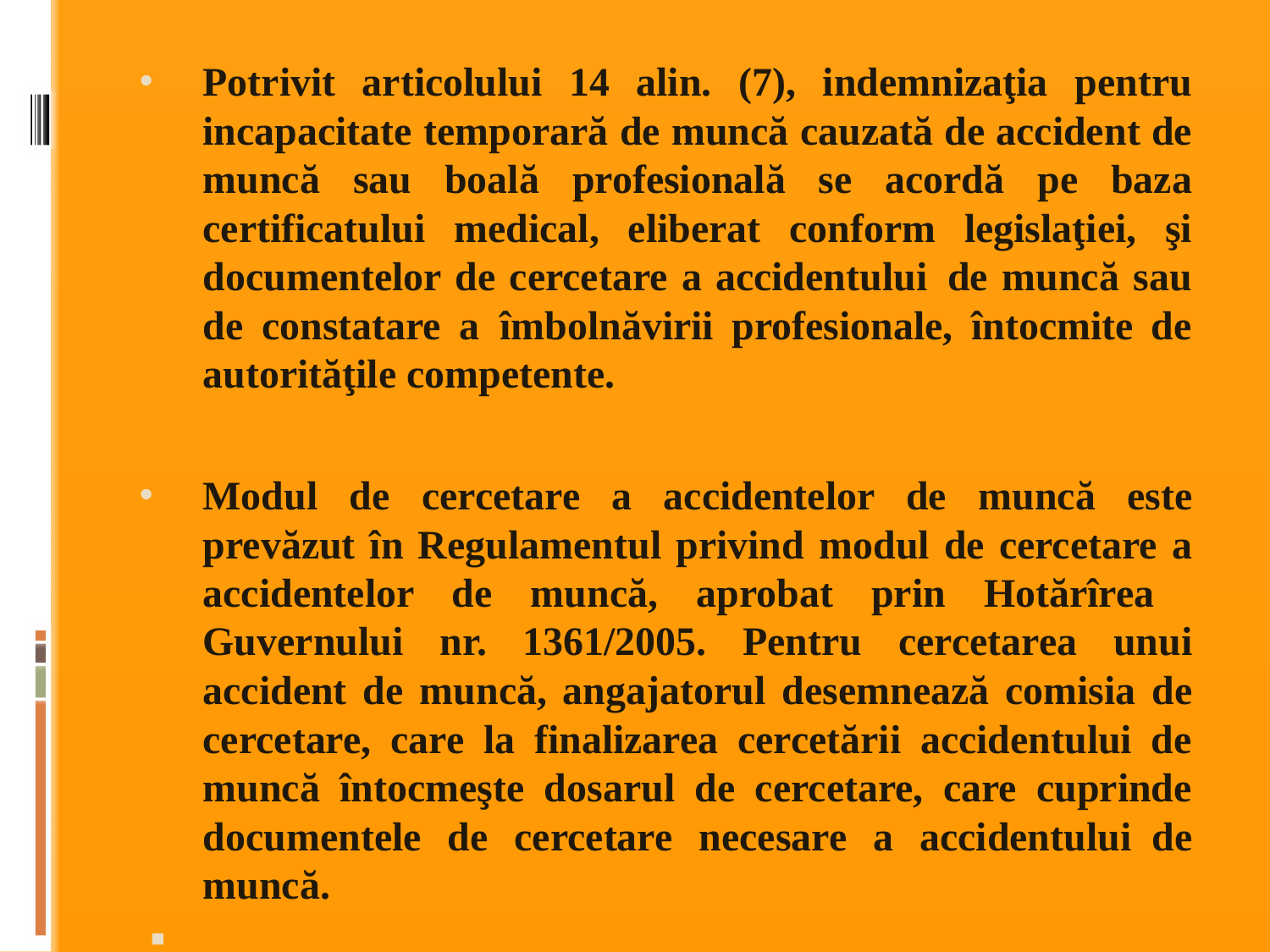

Potrivit articolului 14 alin. (7), indemnizaţia pentru incapacitate temporară de muncă cauzată de accident de muncă sau boală profesională se acordă pe baza certificatului medical, eliberat conform legislaţiei, şi documentelor de cercetare a accidentului  de muncă sau de constatare a  îmbolnăvirii profesionale, întocmite de autorităţile competente.

Modul de cercetare a accidentelor de muncă este prevăzut în Regulamentul privind modul de cercetare a accidentelor de muncă, aprobat prin Hotărîrea  Guvernului nr. 1361/2005. Pentru cercetarea unui accident de muncă, angajatorul desemnează comisia de cercetare, care la finalizarea cercetării accidentului de muncă întocmeşte dosarul de cercetare, care cuprinde documentele de cercetare necesare a accidentului  de muncă.